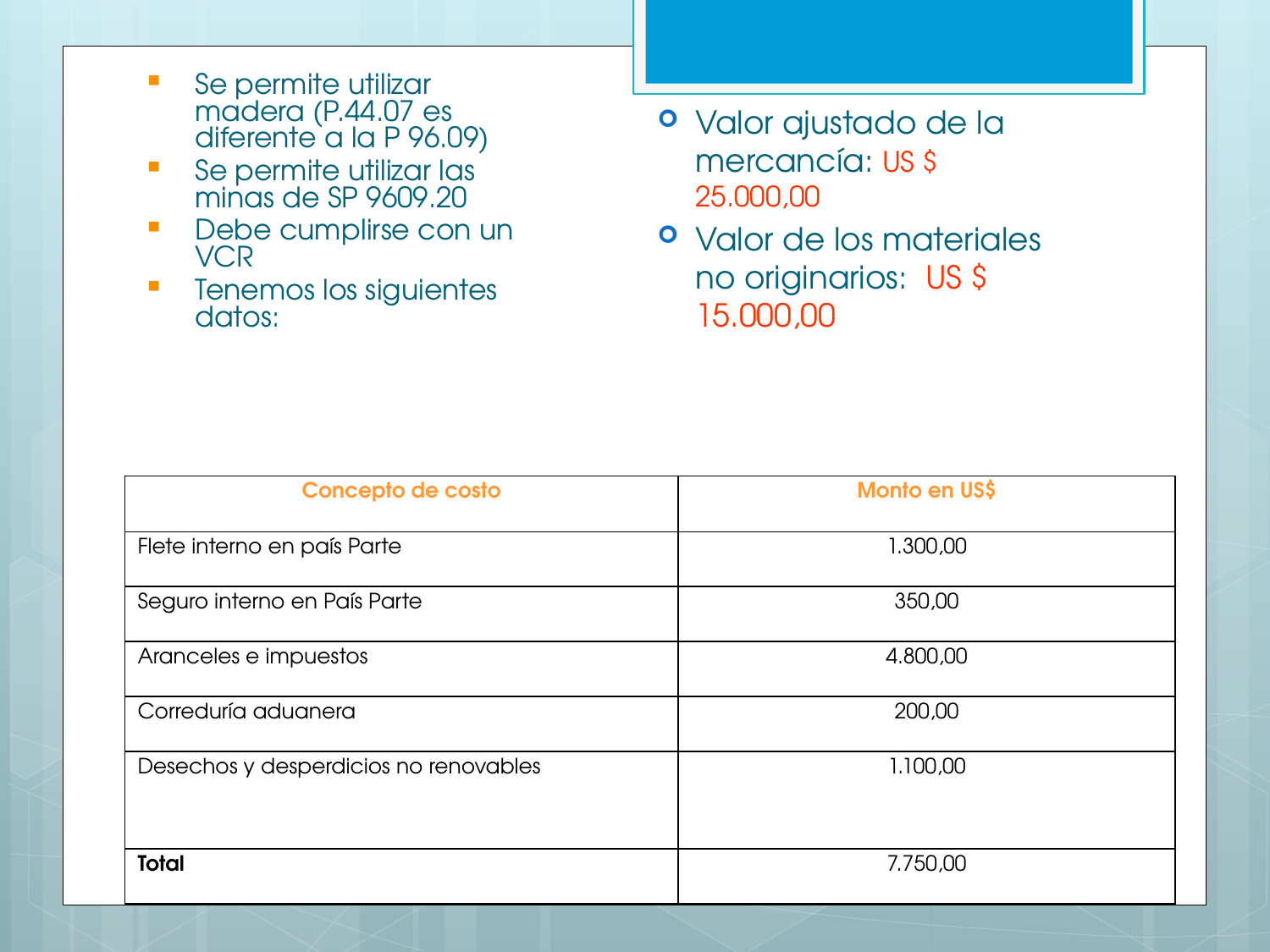

Se permite utilizar madera (P.44.07 es diferente a la P 96.09)
Se permite utilizar las minas de SP 9609.20
Debe cumplirse con un VCR
Tenemos los siguientes datos:

Valor ajustado de la mercancía: US $ 25.000,00
Valor de los materiales no originarios:  US $ 15.000,00

| Concepto de costo | Monto en US$ |
| --- | --- |
| Flete interno en país Parte | 1.300,00 |
| Seguro interno en País Parte | 350,00 |
| Aranceles e impuestos | 4.800,00 |
| Correduría aduanera | 200,00 |
| Desechos y desperdicios no renovables | 1.100,00 |
| Total | 7.750,00 |